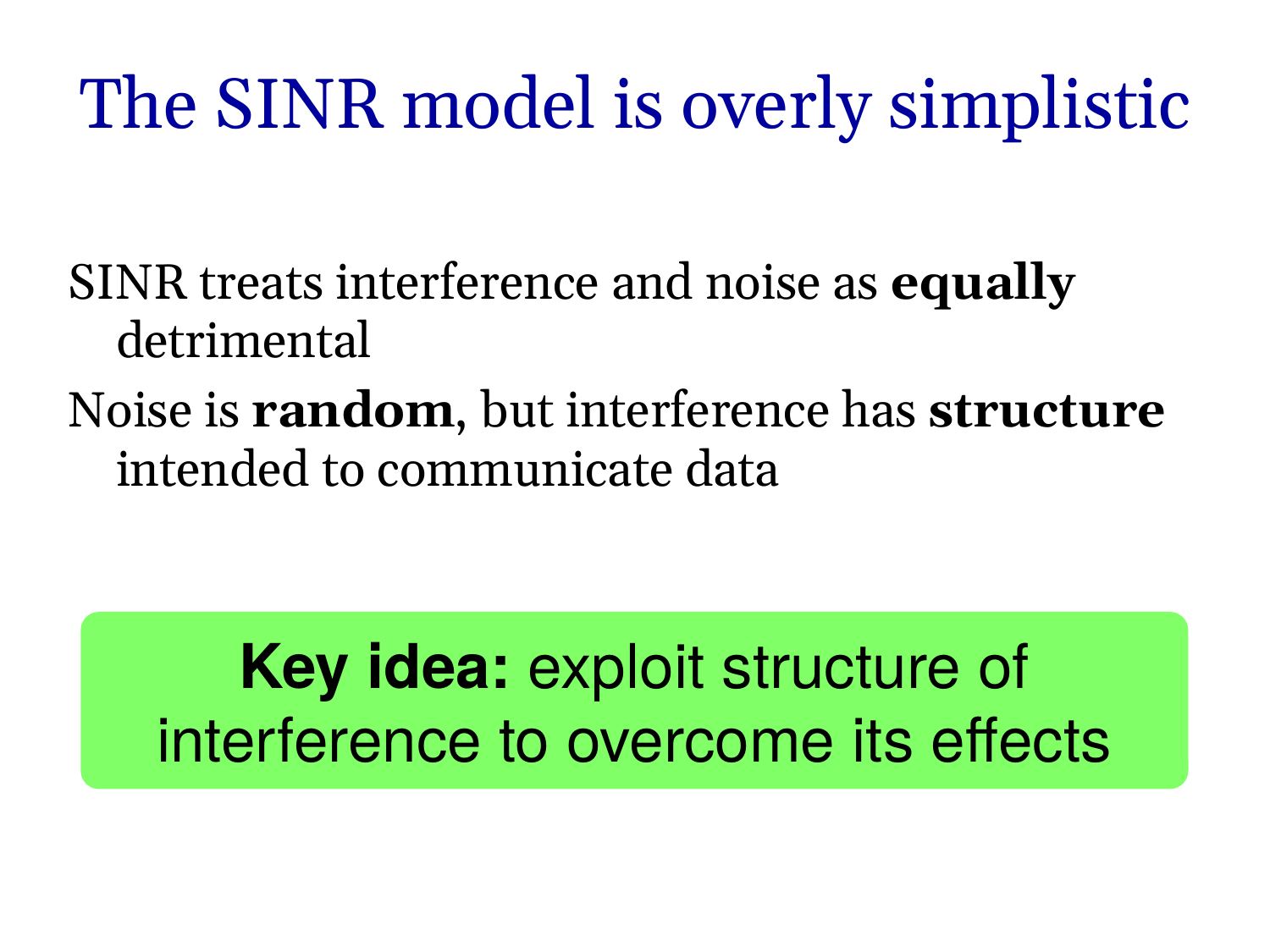

The SINR model is overly simplistic
SINR treats interference and noise as equally detrimental
Noise is random, but interference has structure intended to communicate data
Key idea: exploit structure of interference to overcome its effects